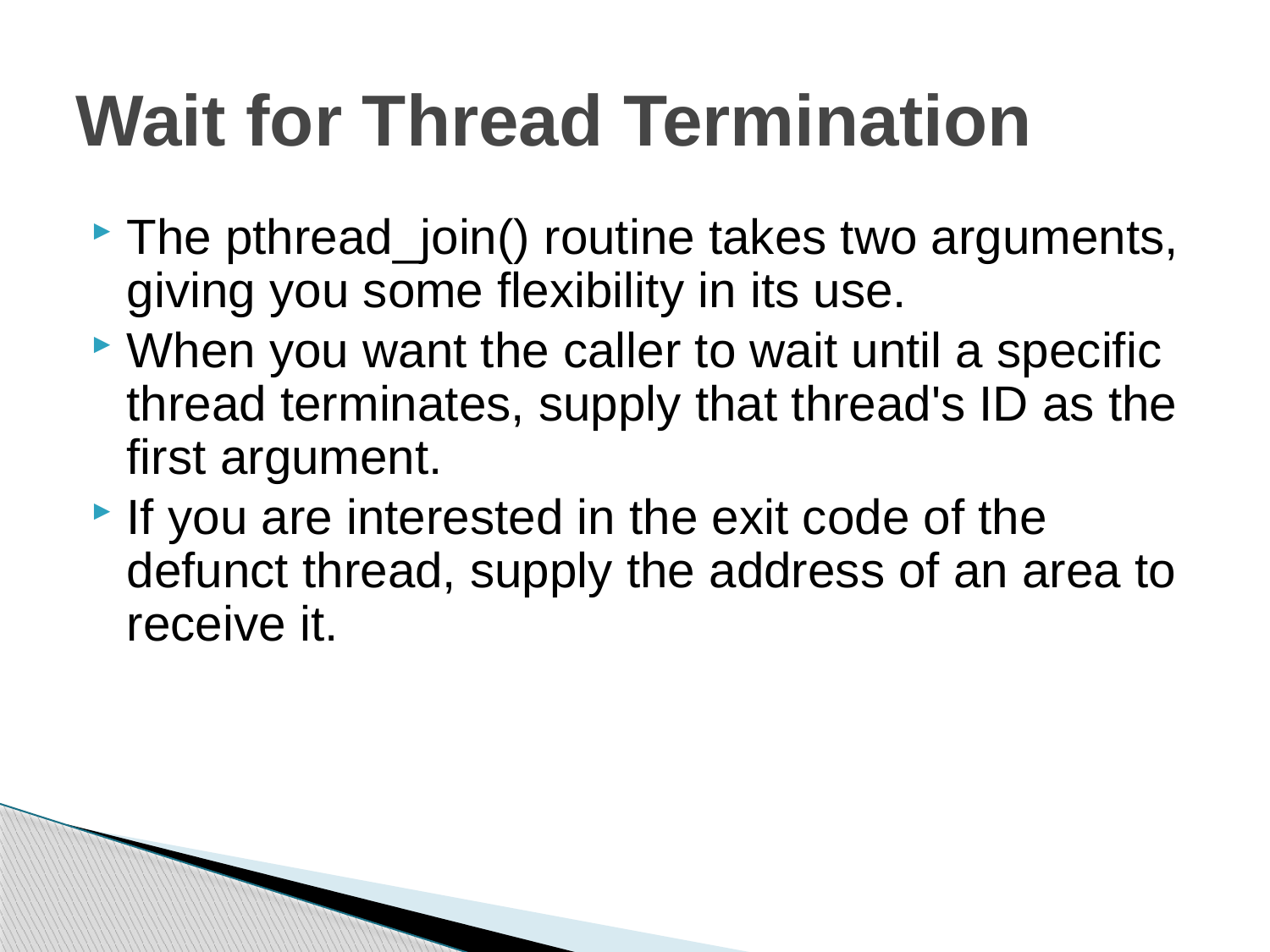

# Wait for Thread Termination
The pthread_join() routine takes two arguments, giving you some flexibility in its use.
When you want the caller to wait until a specific thread terminates, supply that thread's ID as the first argument.
If you are interested in the exit code of the defunct thread, supply the address of an area to receive it.